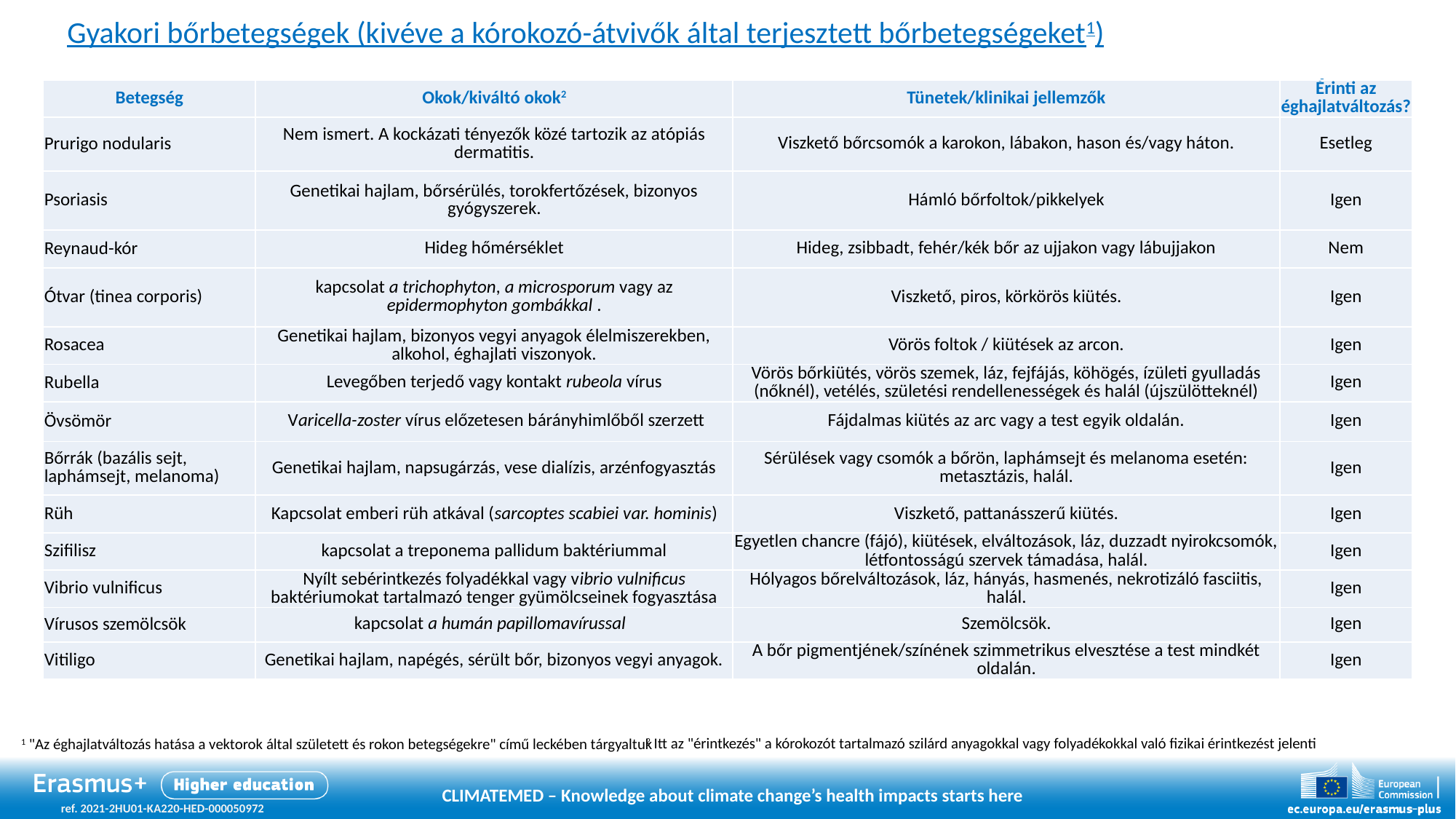

Gyakori bőrbetegségek (kivéve a kórokozó-átvivők által terjesztett bőrbetegségeket1)
| Betegség | Okok/kiváltó okok2 | Tünetek/klinikai jellemzők | Érinti az éghajlatváltozás? |
| --- | --- | --- | --- |
| Prurigo nodularis | Nem ismert. A kockázati tényezők közé tartozik az atópiás dermatitis. | Viszkető bőrcsomók a karokon, lábakon, hason és/vagy háton. | Esetleg |
| Psoriasis | Genetikai hajlam, bőrsérülés, torokfertőzések, bizonyos gyógyszerek. | Hámló bőrfoltok/pikkelyek | Igen |
| Reynaud-kór | Hideg hőmérséklet | Hideg, zsibbadt, fehér/kék bőr az ujjakon vagy lábujjakon | Nem |
| Ótvar (tinea corporis) | kapcsolat a trichophyton, a microsporum vagy az epidermophyton gombákkal . | Viszkető, piros, körkörös kiütés. | Igen |
| Rosacea | Genetikai hajlam, bizonyos vegyi anyagok élelmiszerekben, alkohol, éghajlati viszonyok. | Vörös foltok / kiütések az arcon. | Igen |
| Rubella | Levegőben terjedő vagy kontakt rubeola vírus | Vörös bőrkiütés, vörös szemek, láz, fejfájás, köhögés, ízületi gyulladás (nőknél), vetélés, születési rendellenességek és halál (újszülötteknél) | Igen |
| Övsömör | Varicella-zoster vírus előzetesen bárányhimlőből szerzett | Fájdalmas kiütés az arc vagy a test egyik oldalán. | Igen |
| Bőrrák (bazális sejt, laphámsejt, melanoma) | Genetikai hajlam, napsugárzás, vese dialízis, arzénfogyasztás | Sérülések vagy csomók a bőrön, laphámsejt és melanoma esetén: metasztázis, halál. | Igen |
| Rüh | Kapcsolat emberi rüh atkával (sarcoptes scabiei var. hominis) | Viszkető, pattanásszerű kiütés. | Igen |
| Szifilisz | kapcsolat a treponema pallidum baktériummal | Egyetlen chancre (fájó), kiütések, elváltozások, láz, duzzadt nyirokcsomók, létfontosságú szervek támadása, halál. | Igen |
| Vibrio vulnificus | Nyílt sebérintkezés folyadékkal vagy vibrio vulnificus baktériumokat tartalmazó tenger gyümölcseinek fogyasztása | Hólyagos bőrelváltozások, láz, hányás, hasmenés, nekrotizáló fasciitis, halál. | Igen |
| Vírusos szemölcsök | kapcsolat a humán papillomavírussal | Szemölcsök. | Igen |
| Vitiligo | Genetikai hajlam, napégés, sérült bőr, bizonyos vegyi anyagok. | A bőr pigmentjének/színének szimmetrikus elvesztése a test mindkét oldalán. | Igen |
2 Itt az "érintkezés" a kórokozót tartalmazó szilárd anyagokkal vagy folyadékokkal való fizikai érintkezést jelenti
1 "Az éghajlatváltozás hatása a vektorok által született és rokon betegségekre" című leckében tárgyaltuk